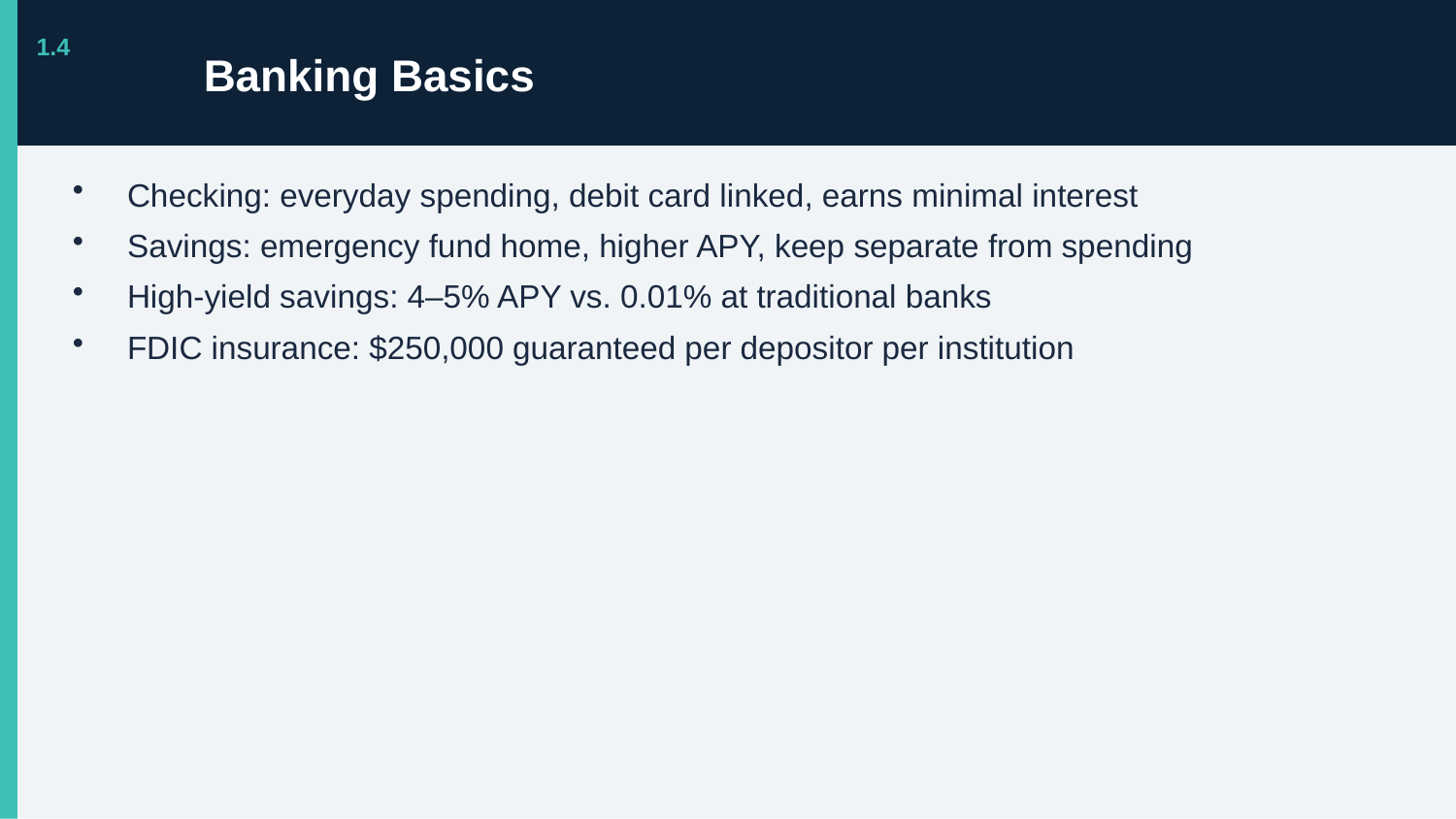

Banking Basics
1.4
Checking: everyday spending, debit card linked, earns minimal interest
Savings: emergency fund home, higher APY, keep separate from spending
High-yield savings: 4–5% APY vs. 0.01% at traditional banks
FDIC insurance: $250,000 guaranteed per depositor per institution